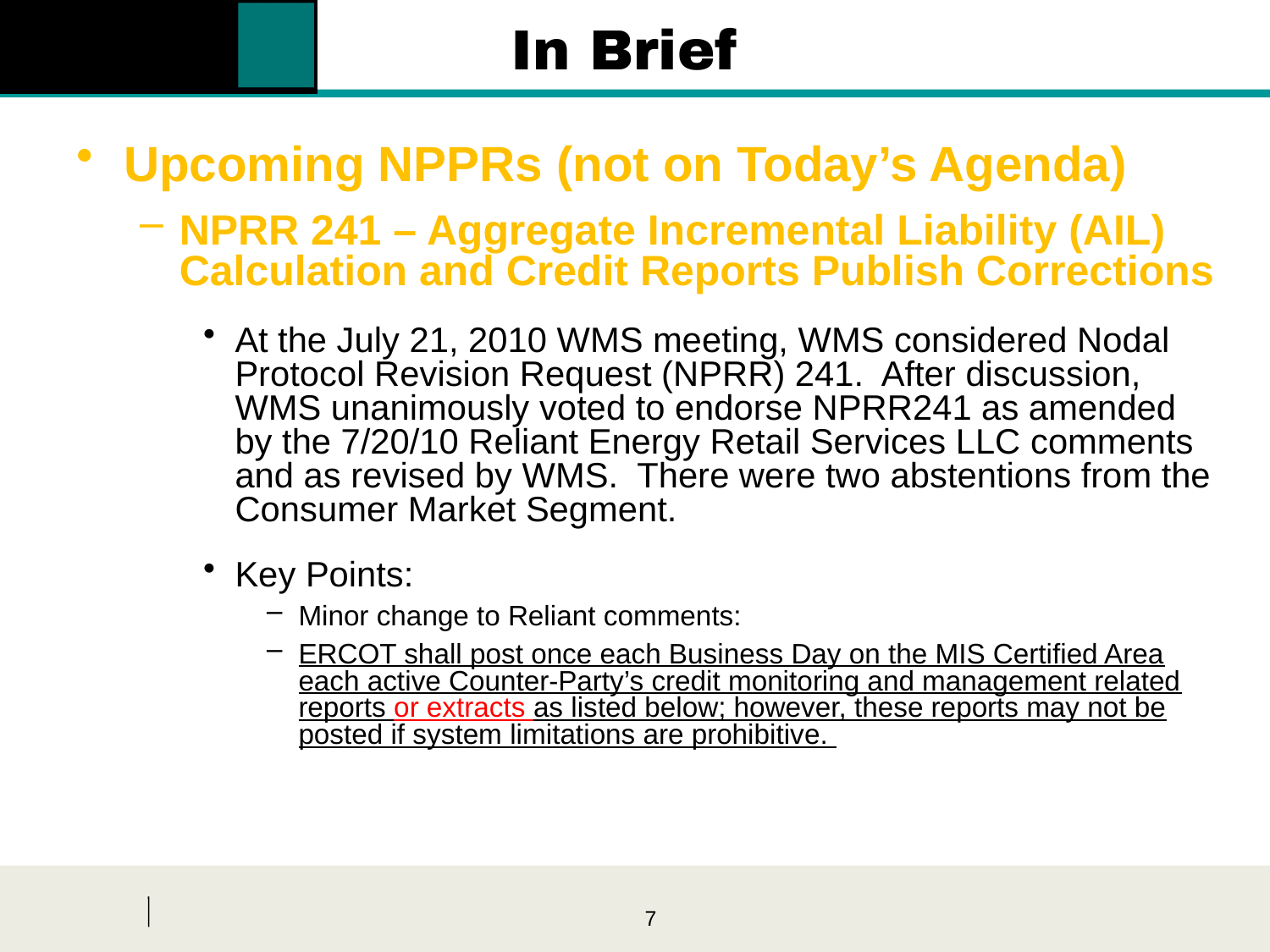

# In Brief
Upcoming NPPRs (not on Today’s Agenda)
NPRR 241 – Aggregate Incremental Liability (AIL) Calculation and Credit Reports Publish Corrections
At the July 21, 2010 WMS meeting, WMS considered Nodal Protocol Revision Request (NPRR) 241.  After discussion, WMS unanimously voted to endorse NPRR241 as amended by the 7/20/10 Reliant Energy Retail Services LLC comments and as revised by WMS.  There were two abstentions from the Consumer Market Segment.
Key Points:
Minor change to Reliant comments:
ERCOT shall post once each Business Day on the MIS Certified Area each active Counter-Party’s credit monitoring and management related reports or extracts as listed below; however, these reports may not be posted if system limitations are prohibitive.